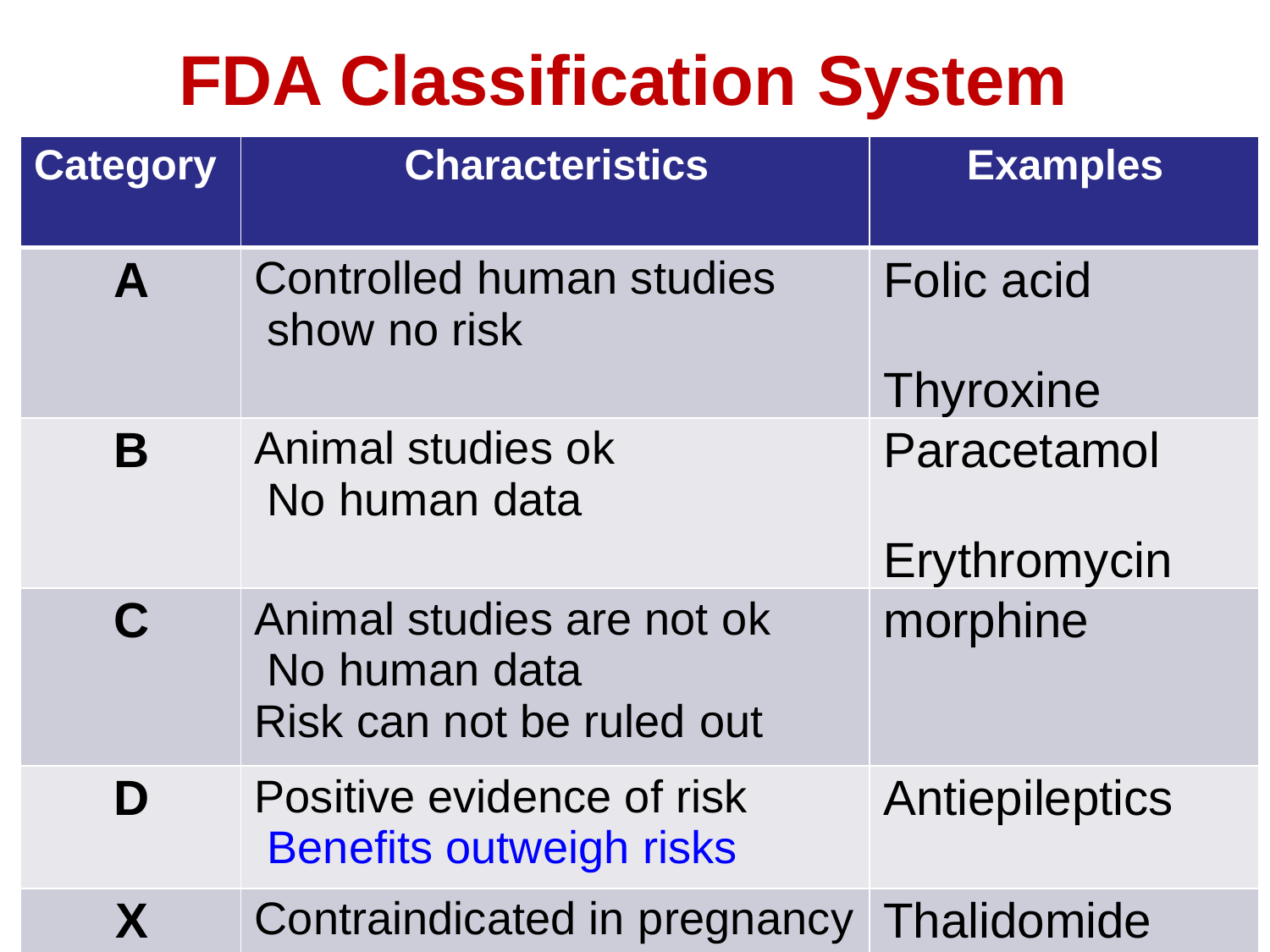

# FDA Classification System
| Category | Characteristics | Examples |
| --- | --- | --- |
| A | Controlled human studies show no risk | Folic acid Thyroxine |
| B | Animal studies ok No human data | Paracetamol Erythromycin |
| C | Animal studies are not ok No human data Risk can not be ruled out | morphine |
| D | Positive evidence of risk Benefits outweigh risks | Antiepileptics |
| X | Contraindicated in pregnancy | Thalidomide |